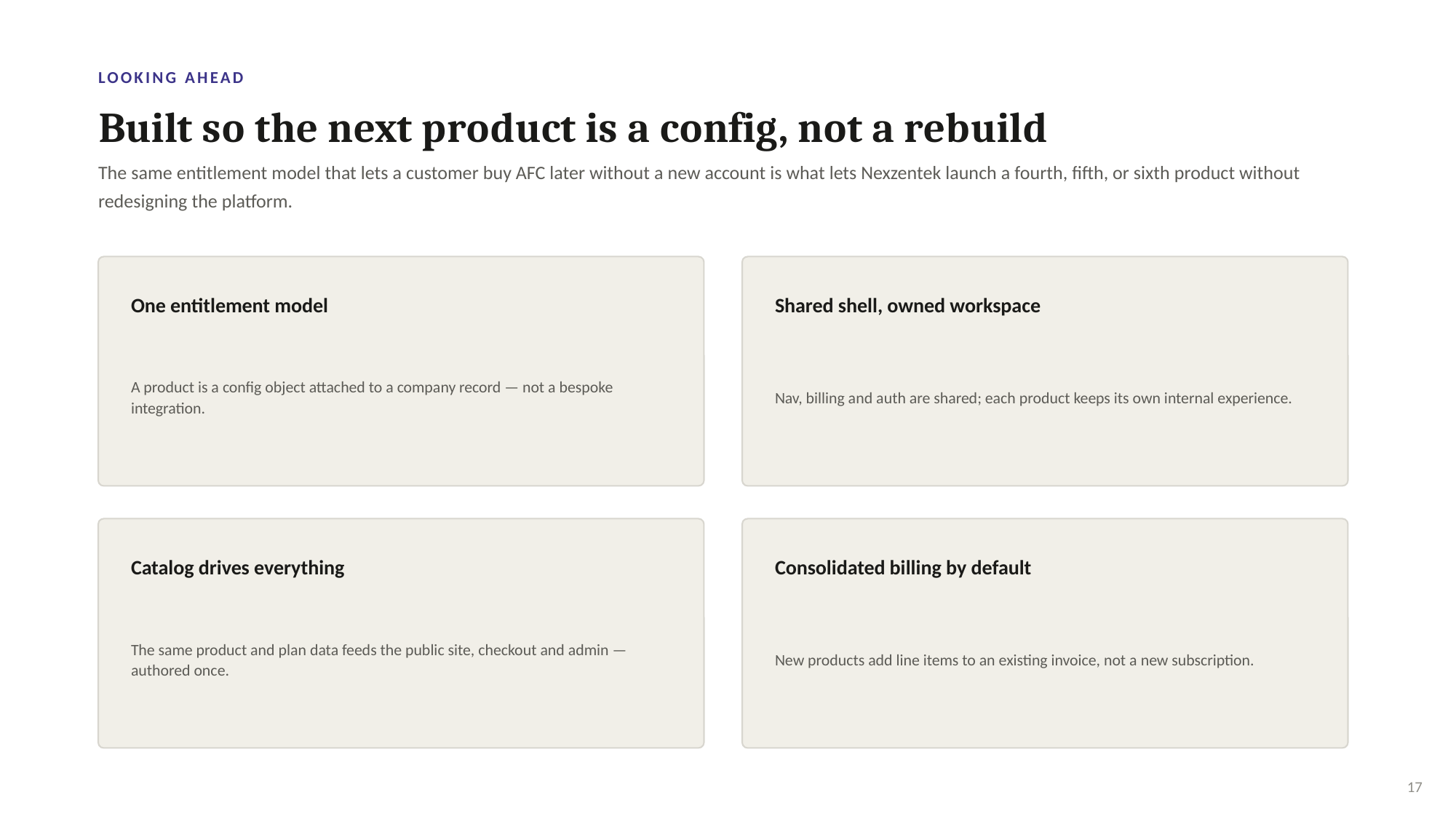

LOOKING AHEAD
Built so the next product is a config, not a rebuild
The same entitlement model that lets a customer buy AFC later without a new account is what lets Nexzentek launch a fourth, fifth, or sixth product without redesigning the platform.

One entitlement model
Shared shell, owned workspace
A product is a config object attached to a company record — not a bespoke integration.
Nav, billing and auth are shared; each product keeps its own internal experience.

Catalog drives everything
Consolidated billing by default
The same product and plan data feeds the public site, checkout and admin — authored once.
New products add line items to an existing invoice, not a new subscription.
17